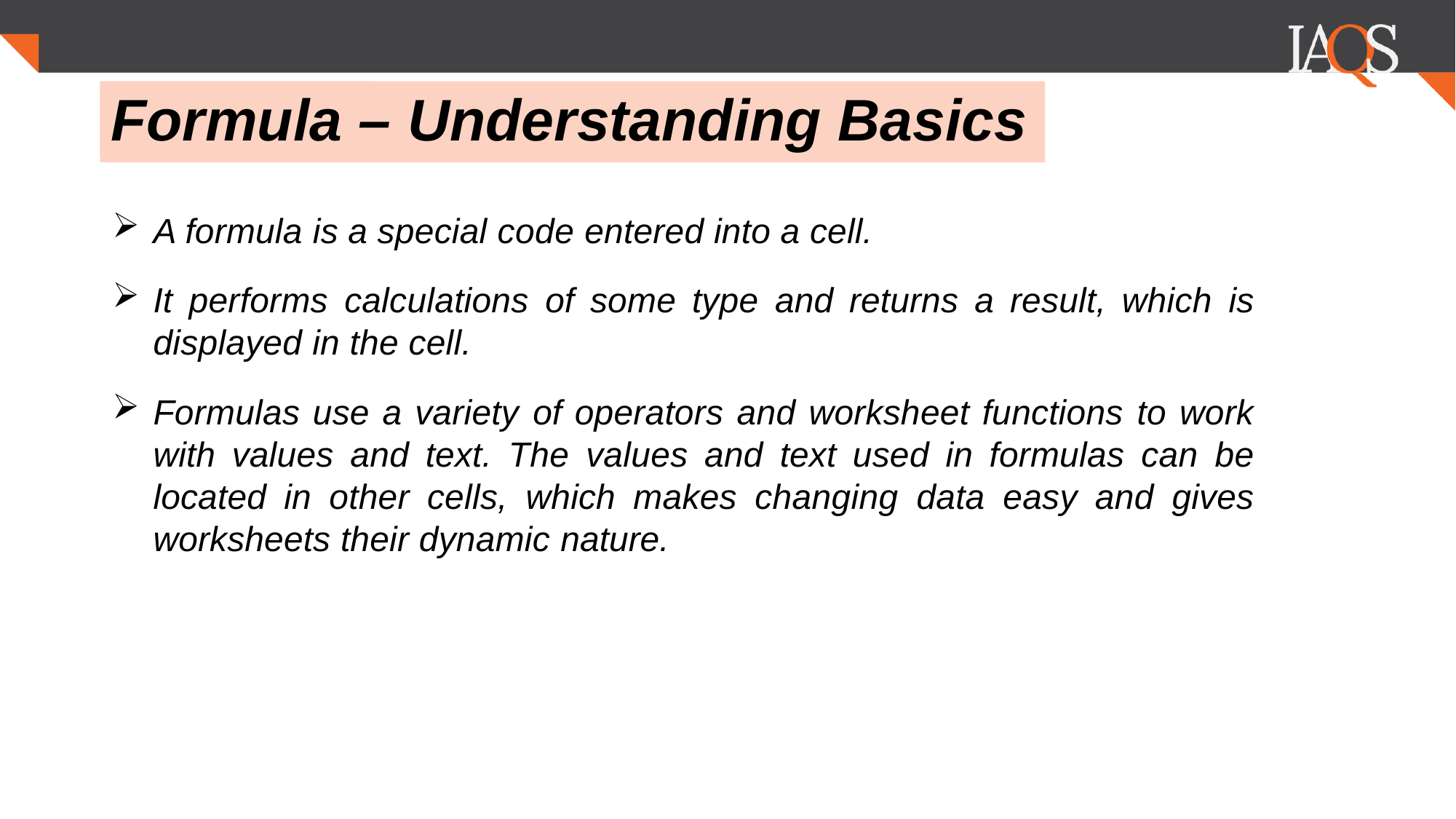

.
# Formula – Understanding Basics

A formula is a special code entered into a cell.
It performs calculations of some type and returns a result, which is displayed in the cell.
Formulas use a variety of operators and worksheet functions to work with values and text. The values and text used in formulas can be located in other cells, which makes changing data easy and gives worksheets their dynamic nature.